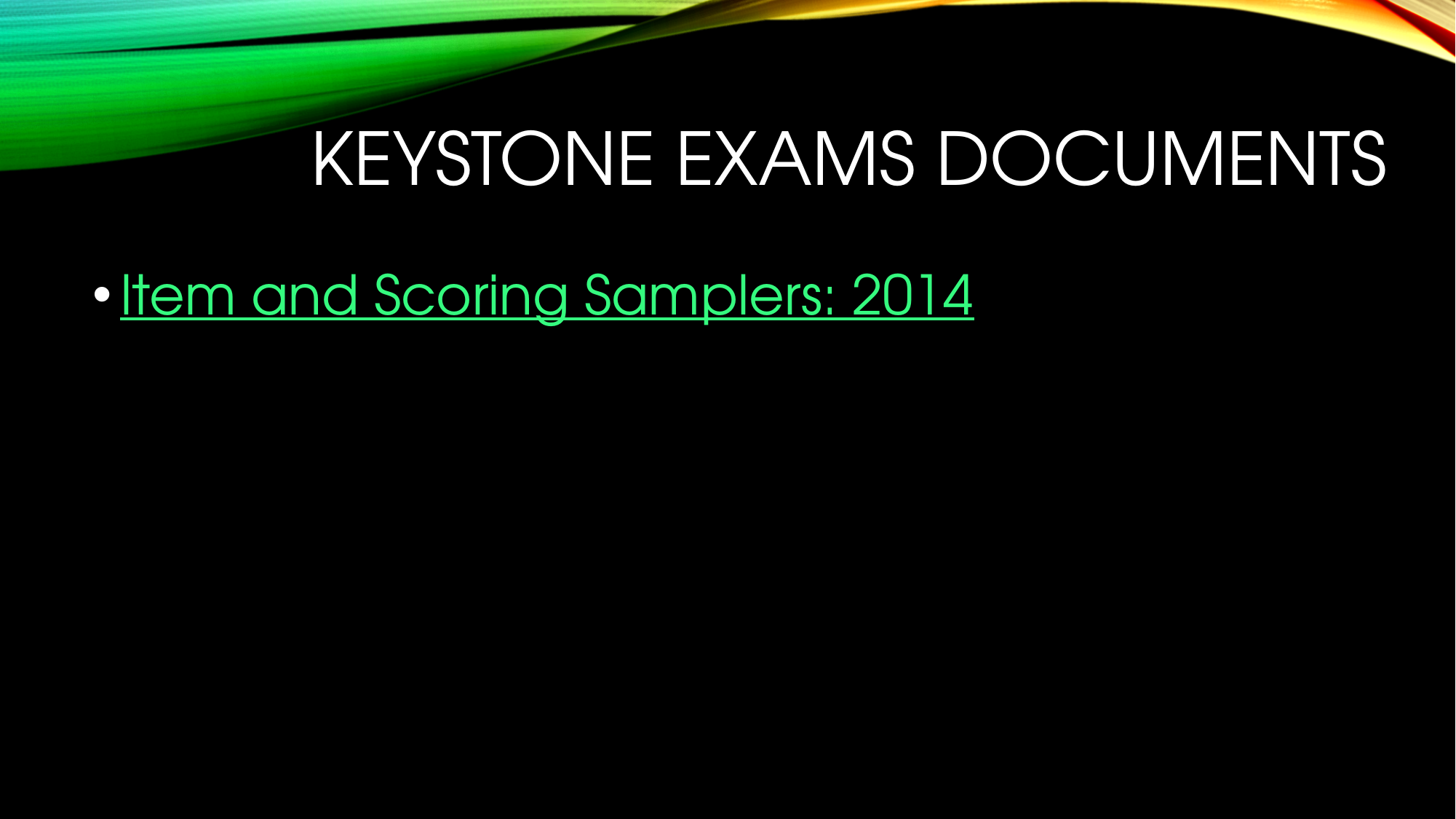

# Keystone Exams Documents
Item and Scoring Samplers: 2014